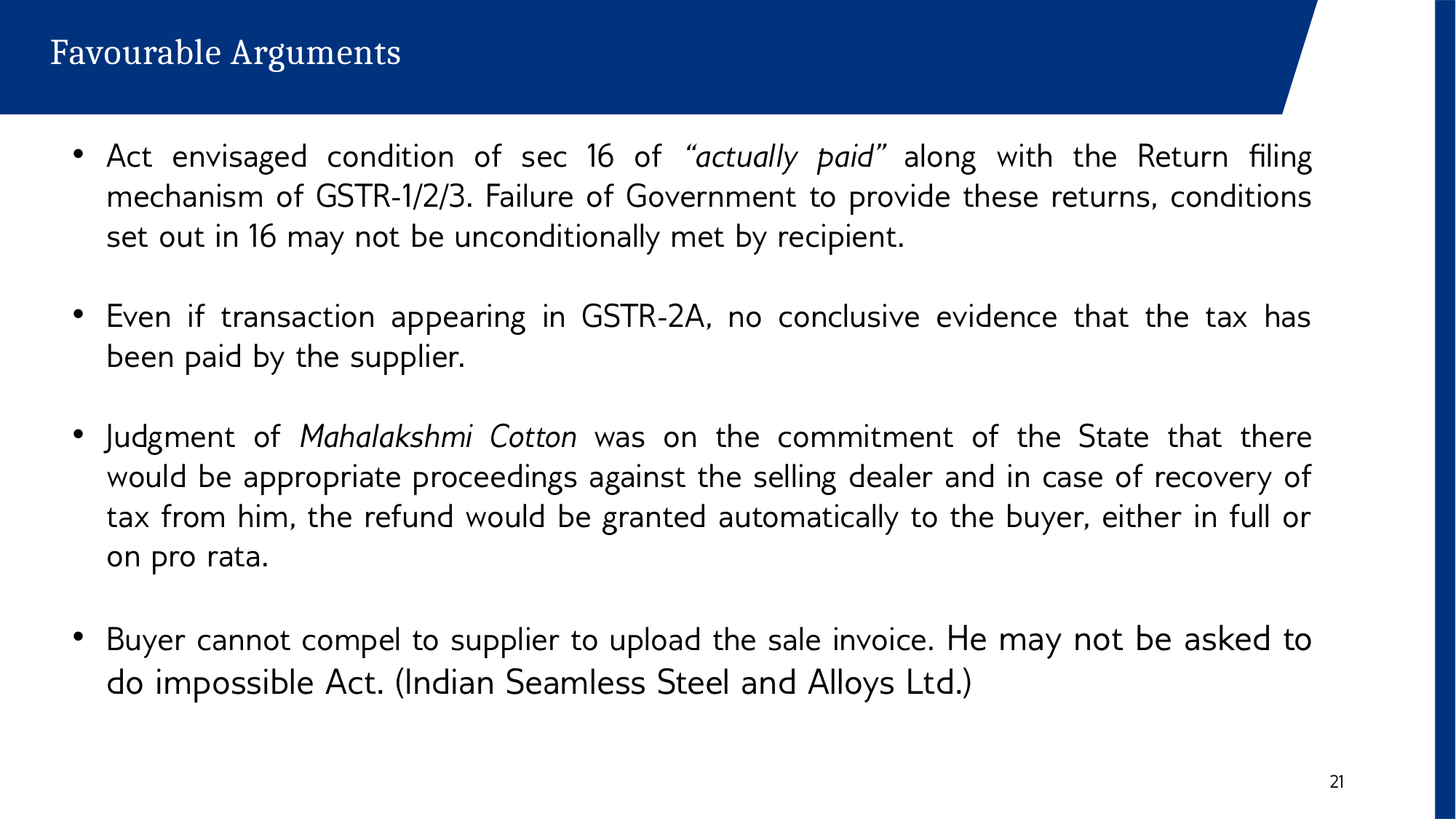

Favourable Arguments
Act envisaged condition of sec 16 of “actually paid” along with the Return filing mechanism of GSTR-1/2/3. Failure of Government to provide these returns, conditions set out in 16 may not be unconditionally met by recipient.

Even if transaction appearing in GSTR-2A, no conclusive evidence that the tax has been paid by the supplier.

Judgment of Mahalakshmi Cotton was on the commitment of the State that there would be appropriate proceedings against the selling dealer and in case of recovery of tax from him, the refund would be granted automatically to the buyer, either in full or on pro rata.

Buyer cannot compel to supplier to upload the sale invoice. He may not be asked to do impossible Act. (Indian Seamless Steel and Alloys Ltd.)

21